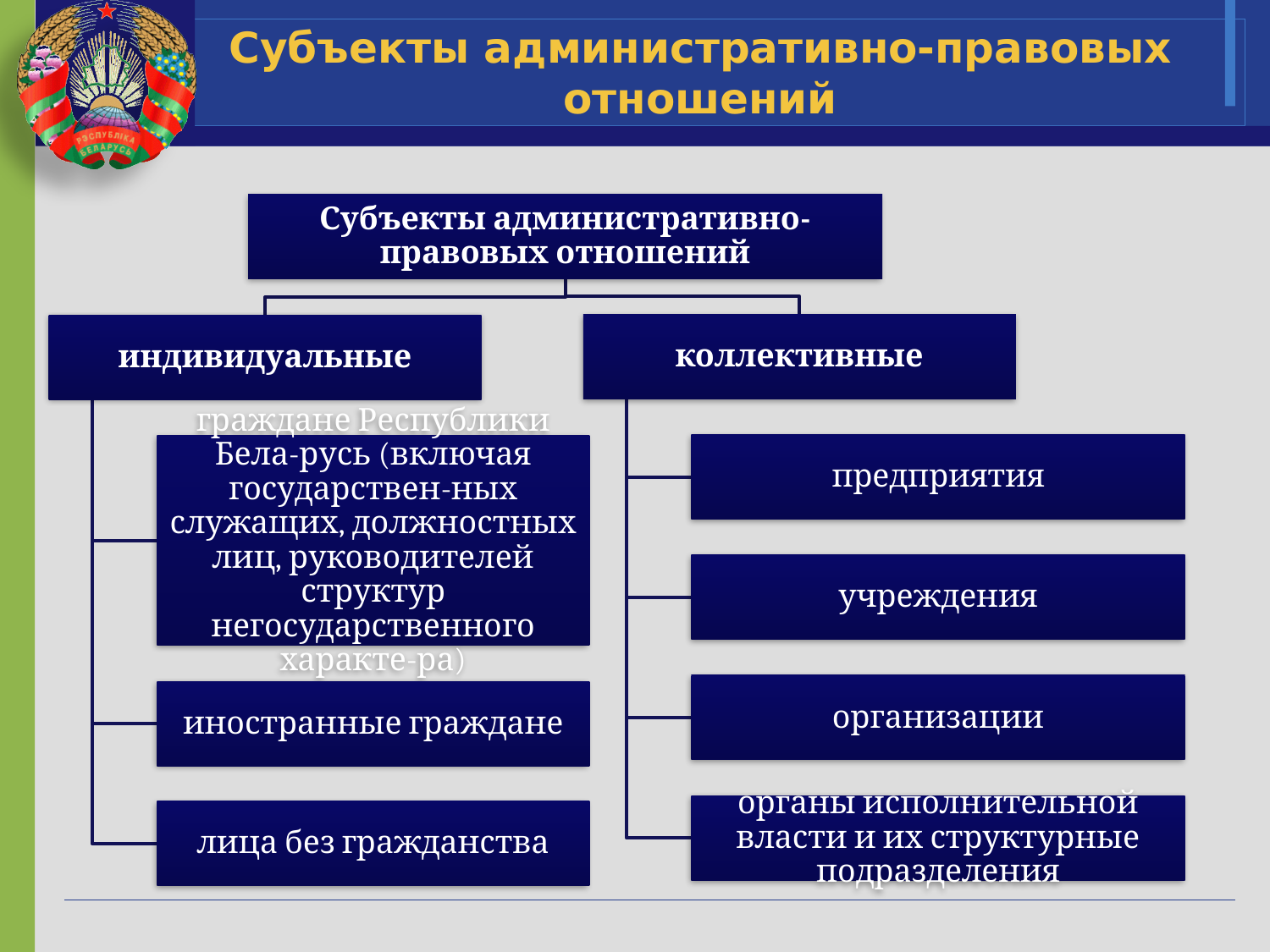

# Субъекты административно-правовых отношений
Субъекты административно-правовых отношений
индивидуальные
граждане Республики Бела-русь (включая государствен-ных служащих, должностных лиц, руководителей структур негосударственного характе-ра)
иностранные граждане
лица без гражданства
коллективные
предприятия
учреждения
организации
органы исполнительной власти и их структурные подразделения